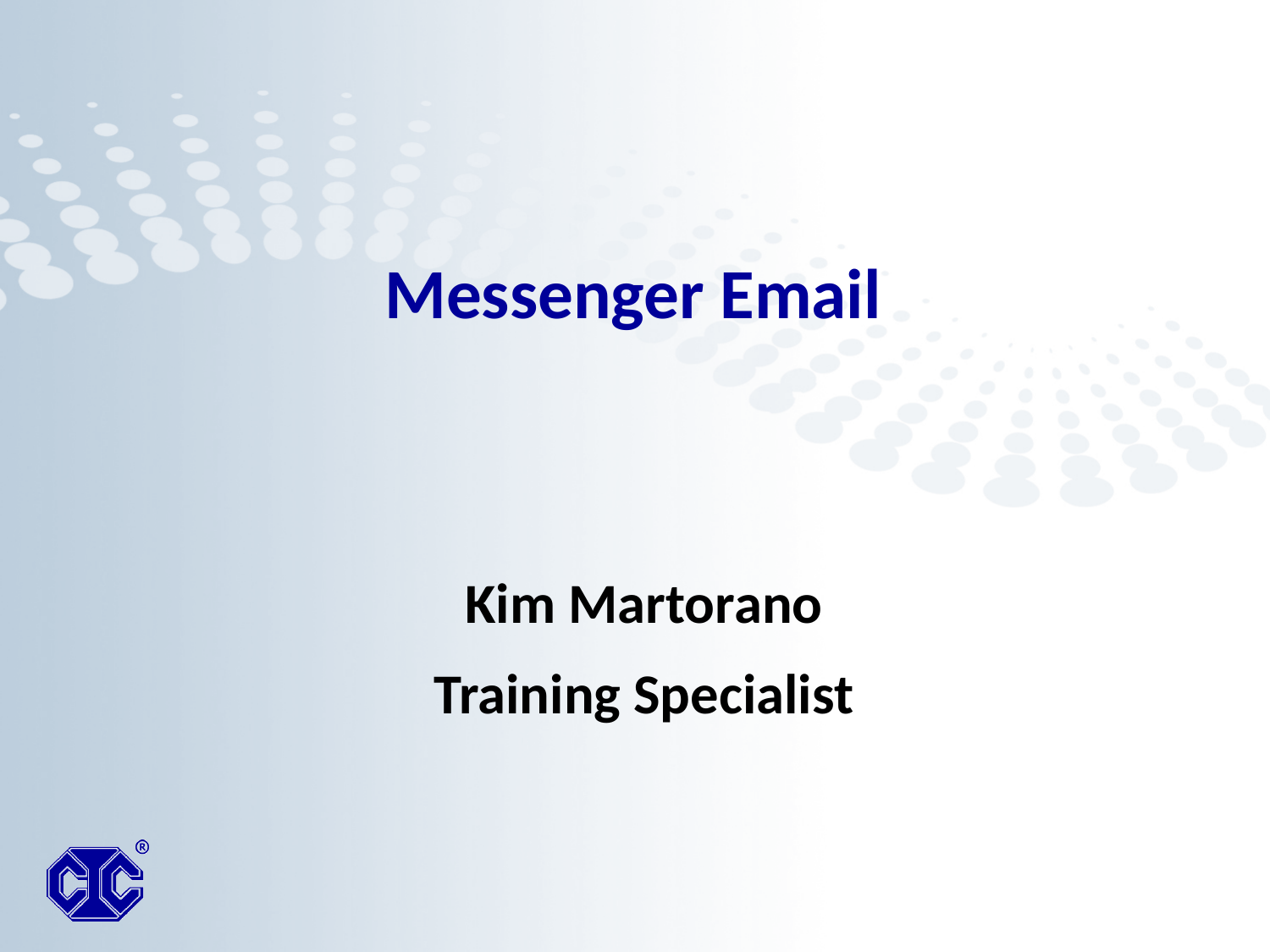

# Messenger Email
Kim Martorano
Training Specialist